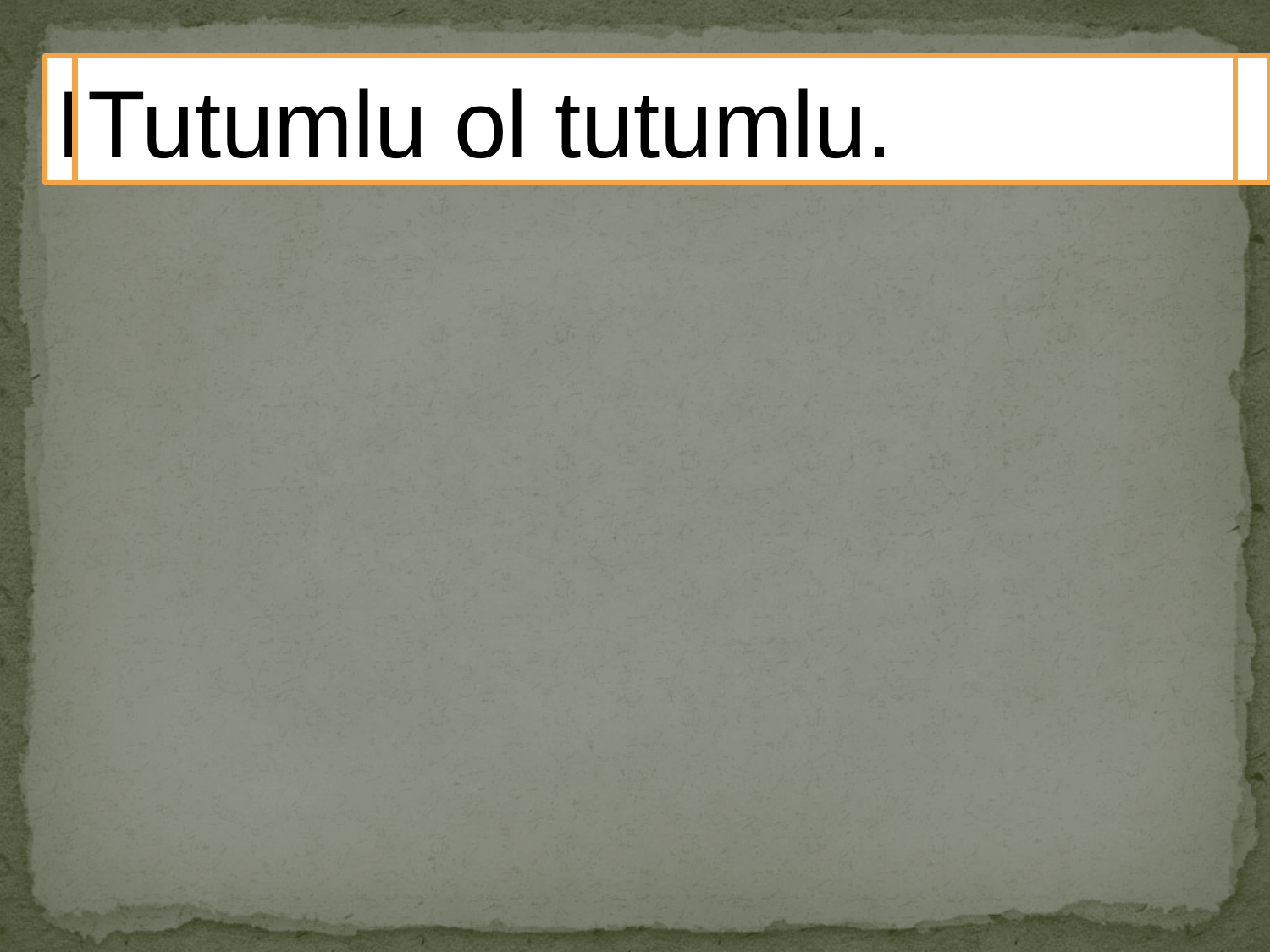

Nur’a turna tuttur.
Nur turna tuttu.
Tutumlu ol tutumlu.
Nuri loton tuttu mu?